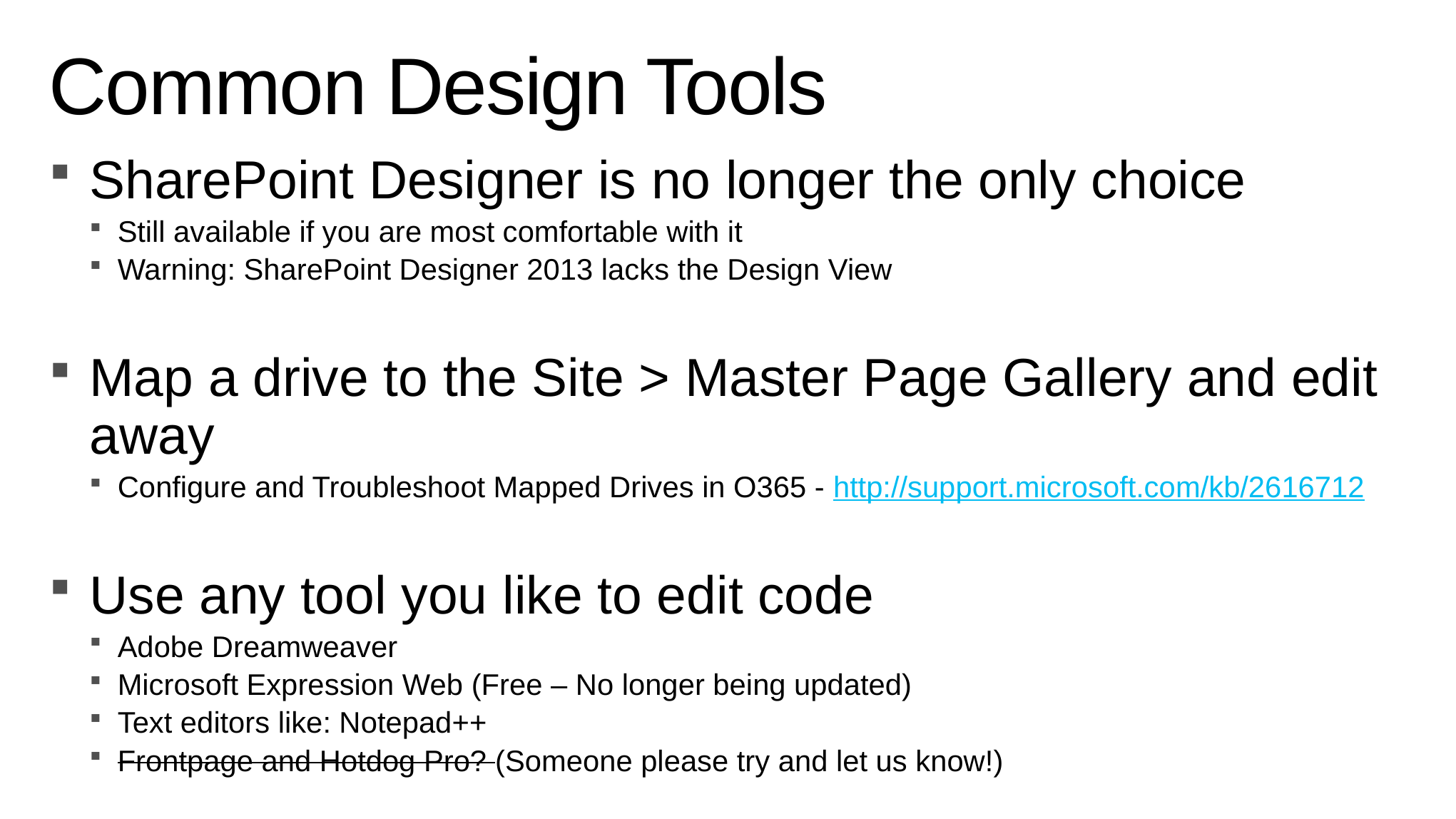

# Common Design Tools
SharePoint Designer is no longer the only choice
Still available if you are most comfortable with it
Warning: SharePoint Designer 2013 lacks the Design View

Map a drive to the Site > Master Page Gallery and edit away
Configure and Troubleshoot Mapped Drives in O365 - http://support.microsoft.com/kb/2616712

Use any tool you like to edit code
Adobe Dreamweaver
Microsoft Expression Web (Free – No longer being updated)
Text editors like: Notepad++
Frontpage and Hotdog Pro? (Someone please try and let us know!)